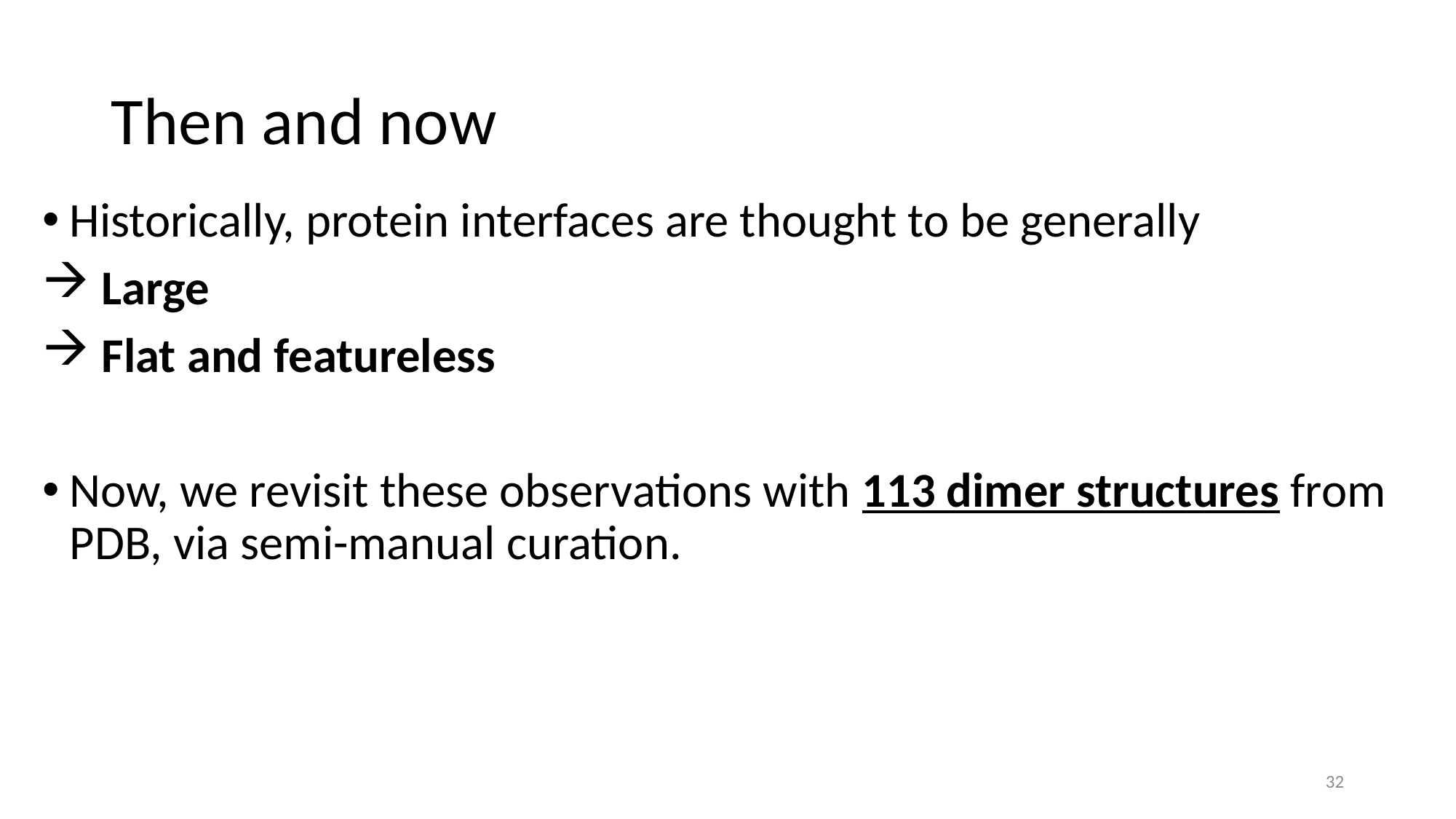

# Then and now
Historically, protein interfaces are thought to be generally
 Large
 Flat and featureless

Now, we revisit these observations with 113 dimer structures from PDB, via semi-manual curation.

32